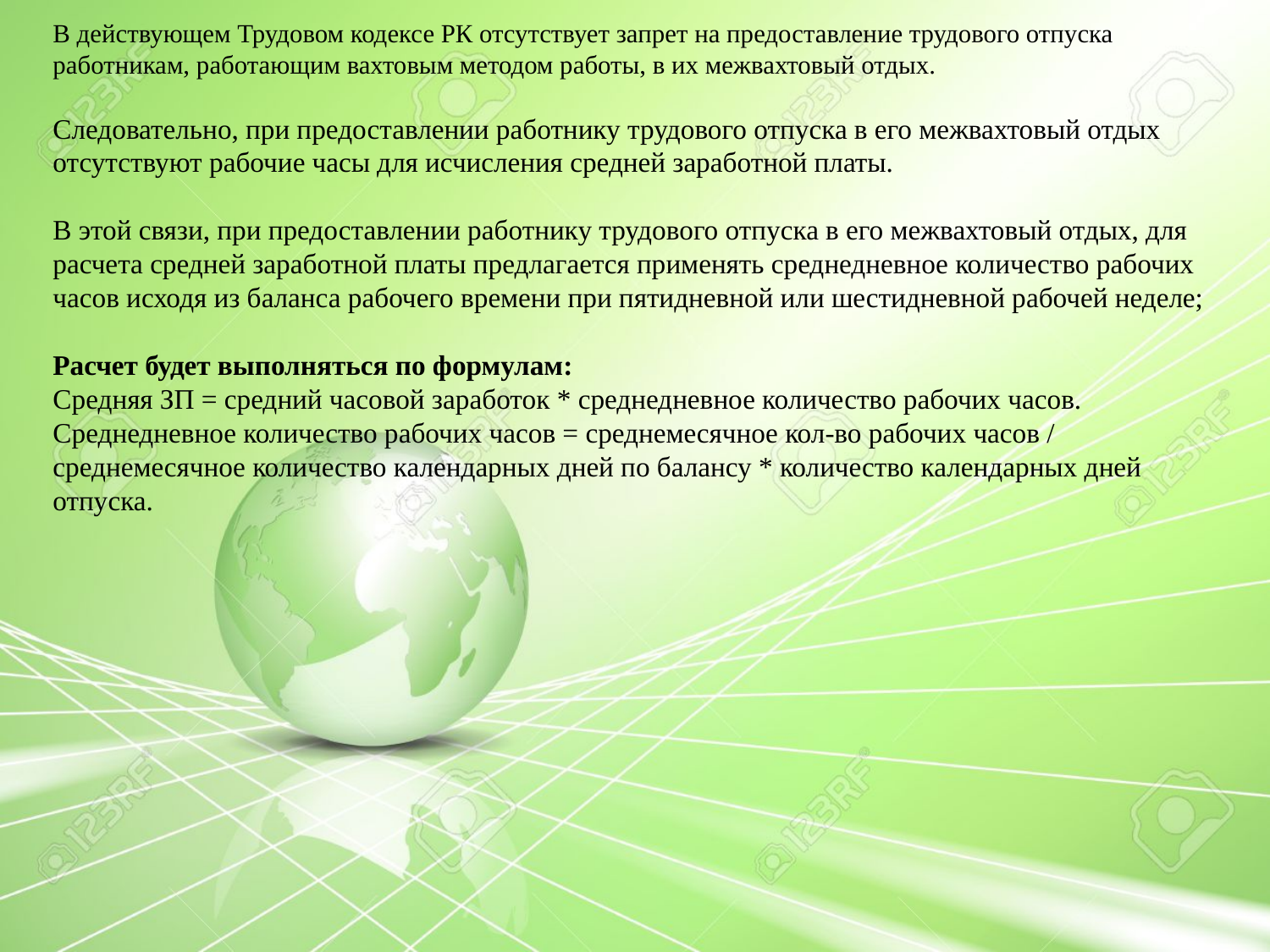

В действующем Трудовом кодексе РК отсутствует запрет на предоставление трудового отпуска работникам, работающим вахтовым методом работы, в их межвахтовый отдых.

Следовательно, при предоставлении работнику трудового отпуска в его межвахтовый отдых отсутствуют рабочие часы для исчисления средней заработной платы.

В этой связи, при предоставлении работнику трудового отпуска в его межвахтовый отдых, для расчета средней заработной платы предлагается применять среднедневное количество рабочих часов исходя из баланса рабочего времени при пятидневной или шестидневной рабочей неделе;

Расчет будет выполняться по формулам:
Средняя ЗП = средний часовой заработок * среднедневное количество рабочих часов.
Среднедневное количество рабочих часов = среднемесячное кол-во рабочих часов / среднемесячное количество календарных дней по балансу * количество календарных дней отпуска.